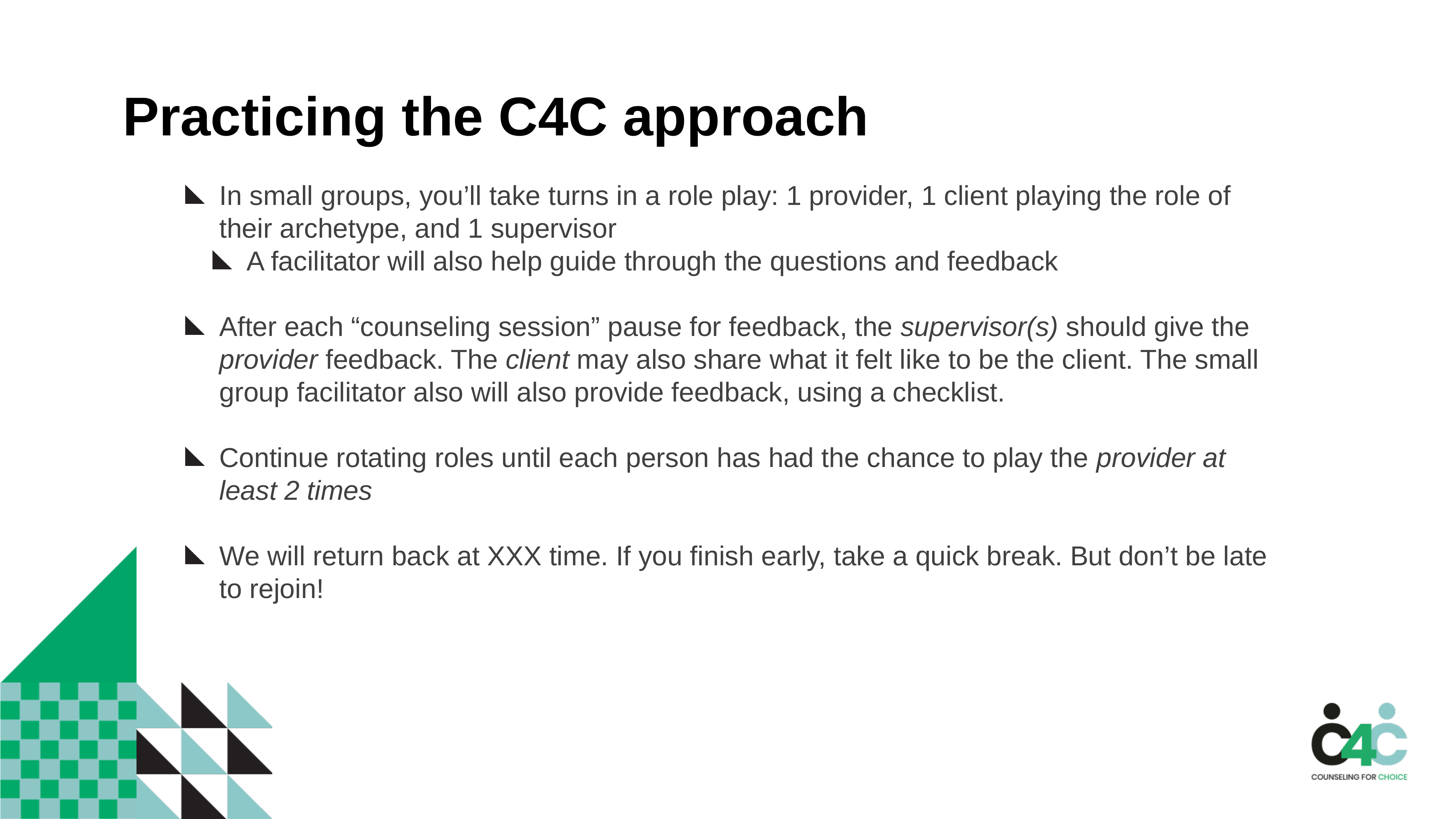

Practicing the C4C approach
In small groups, you’ll take turns in a role play: 1 provider, 1 client playing the role of their archetype, and 1 supervisor
A facilitator will also help guide through the questions and feedback

After each “counseling session” pause for feedback, the supervisor(s) should give the provider feedback. The client may also share what it felt like to be the client. The small group facilitator also will also provide feedback, using a checklist.

Continue rotating roles until each person has had the chance to play the provider at least 2 times

We will return back at XXX time. If you finish early, take a quick break. But don’t be late to rejoin!